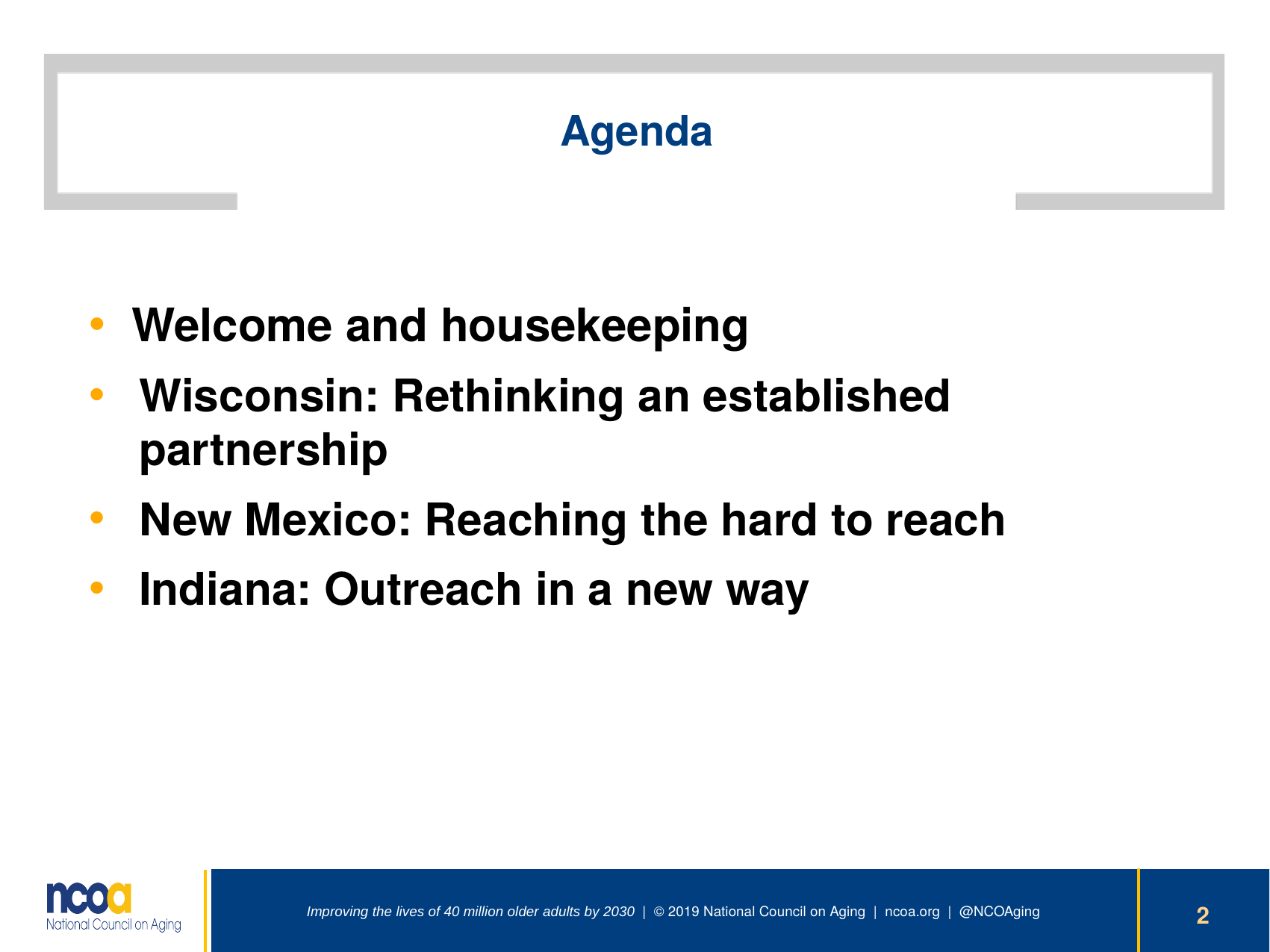

# Agenda
 Welcome and housekeeping
Wisconsin: Rethinking an established partnership
New Mexico: Reaching the hard to reach
Indiana: Outreach in a new way

2